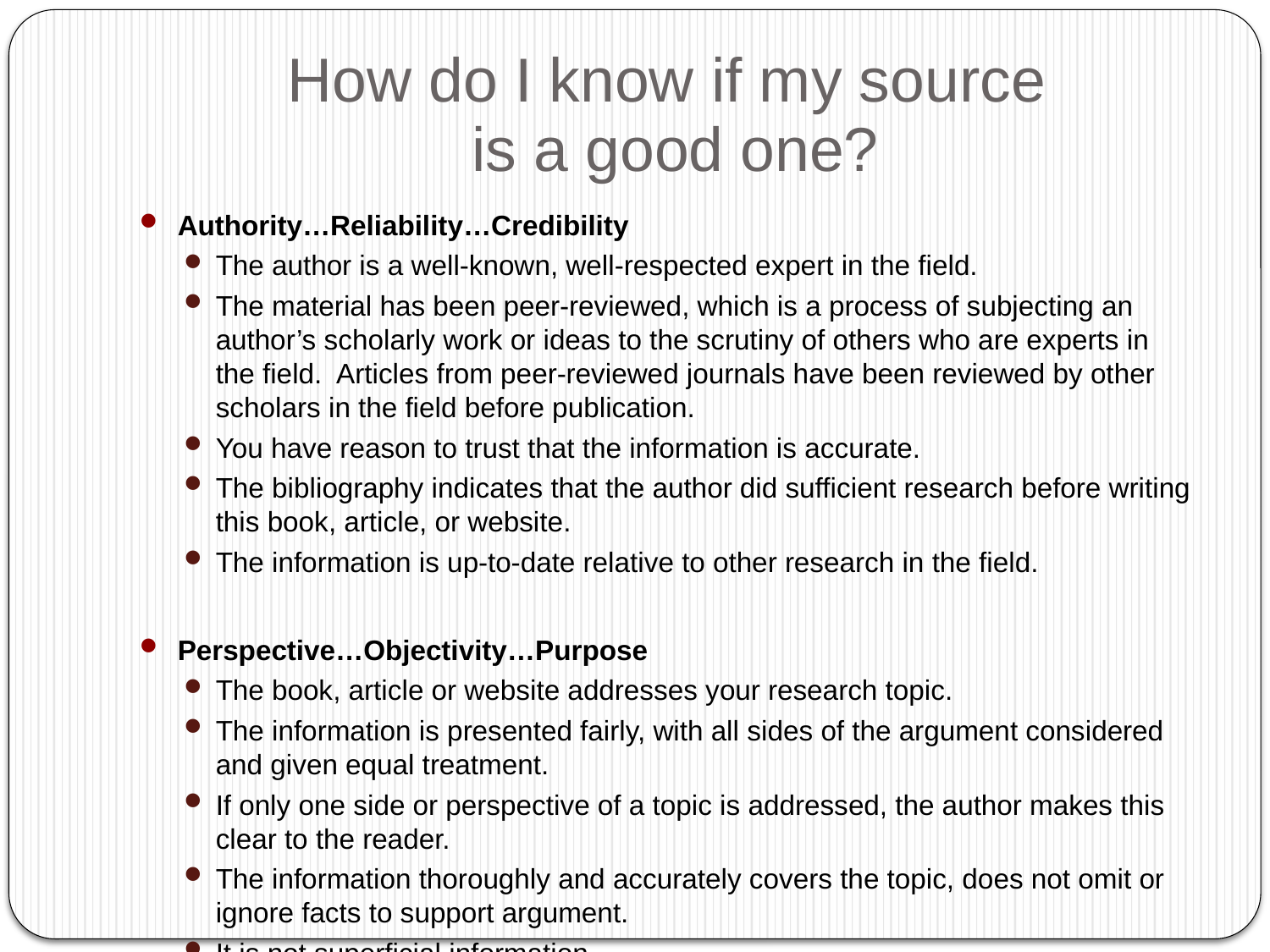

# How do I know if my source is a good one?
Authority…Reliability…Credibility
The author is a well-known, well-respected expert in the field.
The material has been peer-reviewed, which is a process of subjecting an author’s scholarly work or ideas to the scrutiny of others who are experts in the field.  Articles from peer-reviewed journals have been reviewed by other scholars in the field before publication.
You have reason to trust that the information is accurate.
The bibliography indicates that the author did sufficient research before writing this book, article, or website.
The information is up-to-date relative to other research in the field.

Perspective…Objectivity…Purpose
The book, article or website addresses your research topic.
The information is presented fairly, with all sides of the argument considered and given equal treatment.
If only one side or perspective of a topic is addressed, the author makes this clear to the reader.
The information thoroughly and accurately covers the topic, does not omit or ignore facts to support argument.
It is not superficial information.